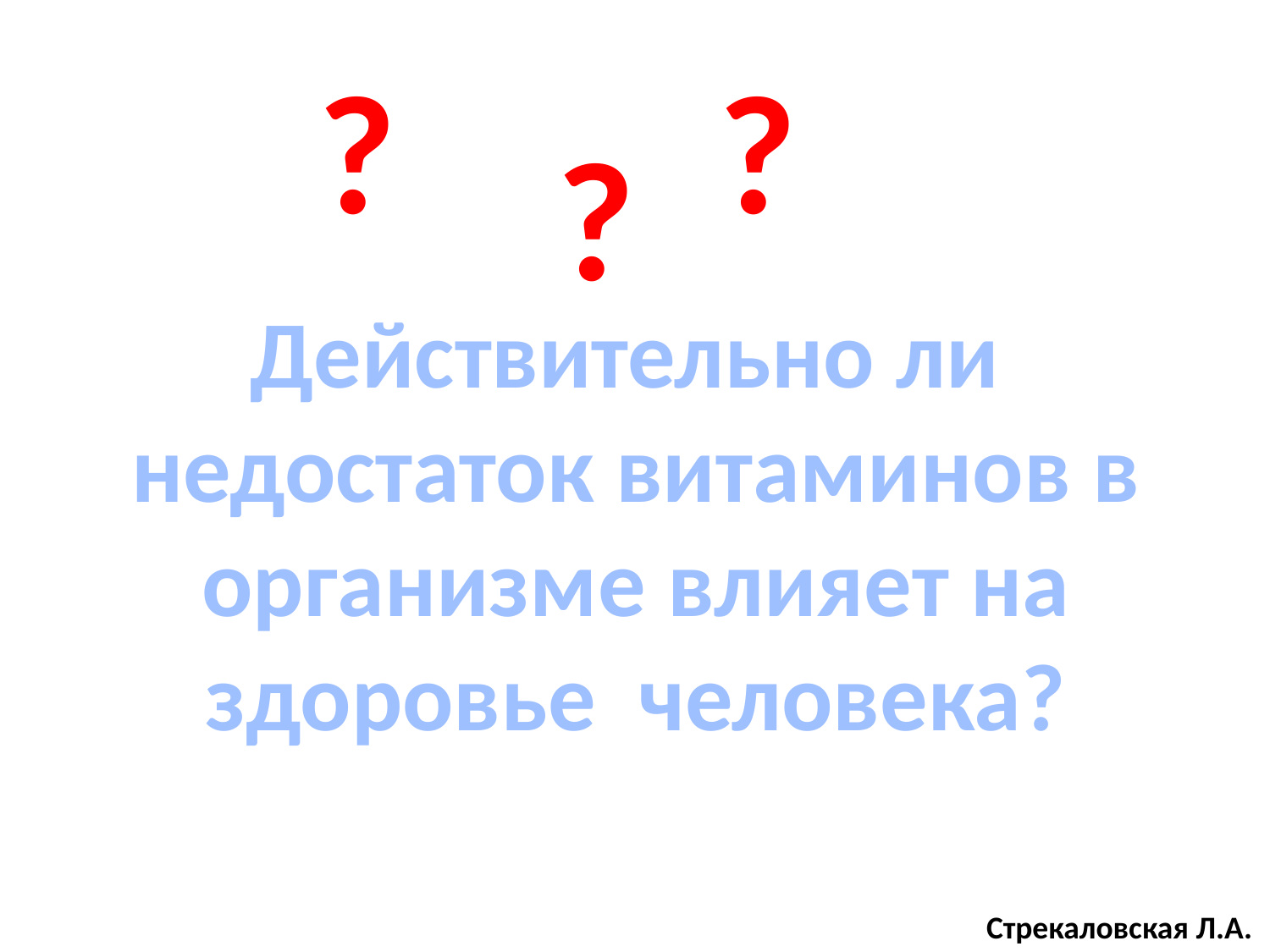

?
?
?
Действительно ли
недостаток витаминов в организме влияет на здоровье  человека?
Стрекаловская Л.А.